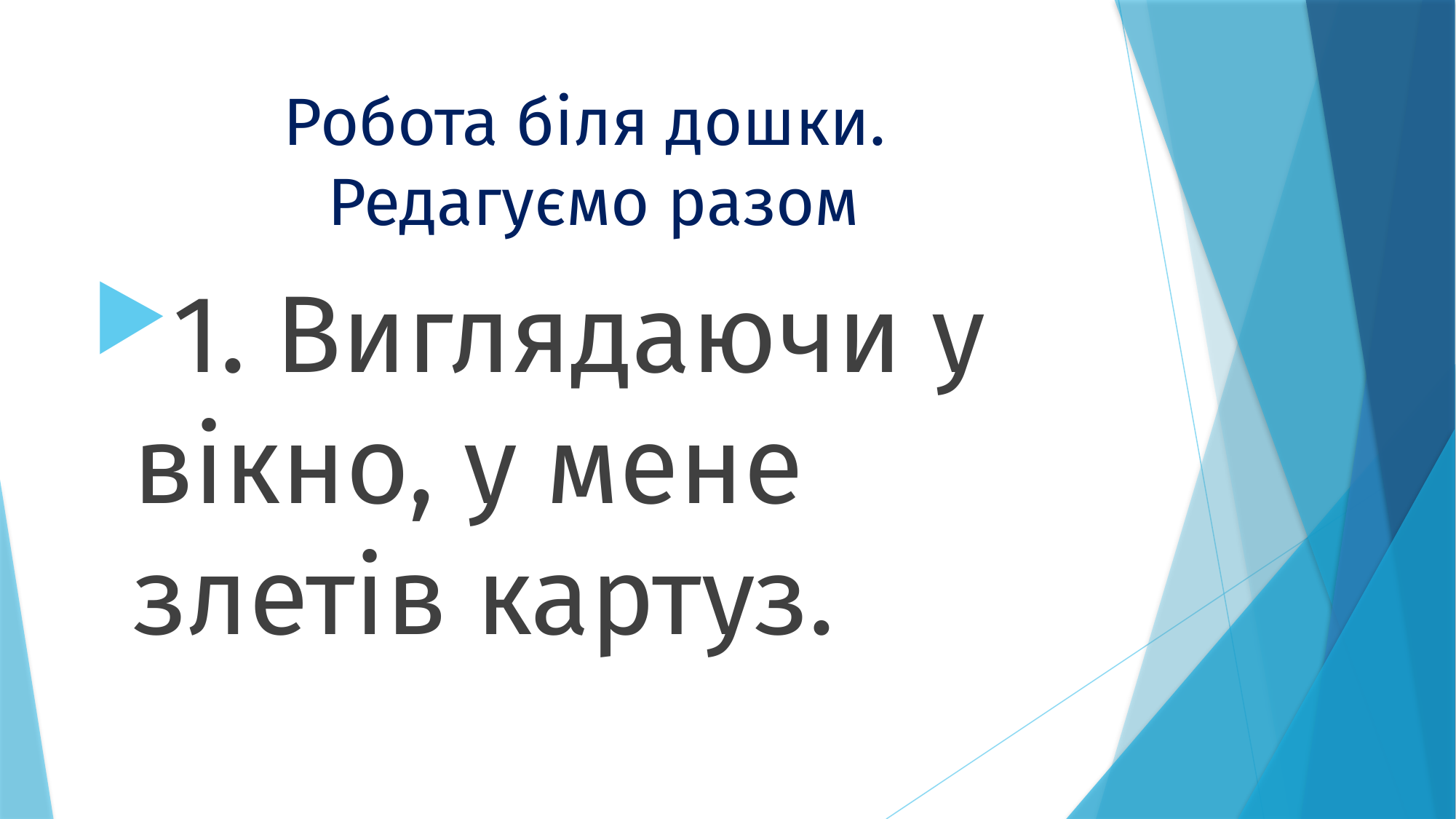

# Робота біля дошки. Редагуємо разом
1. Виглядаючи у вікно, у мене злетів картуз.